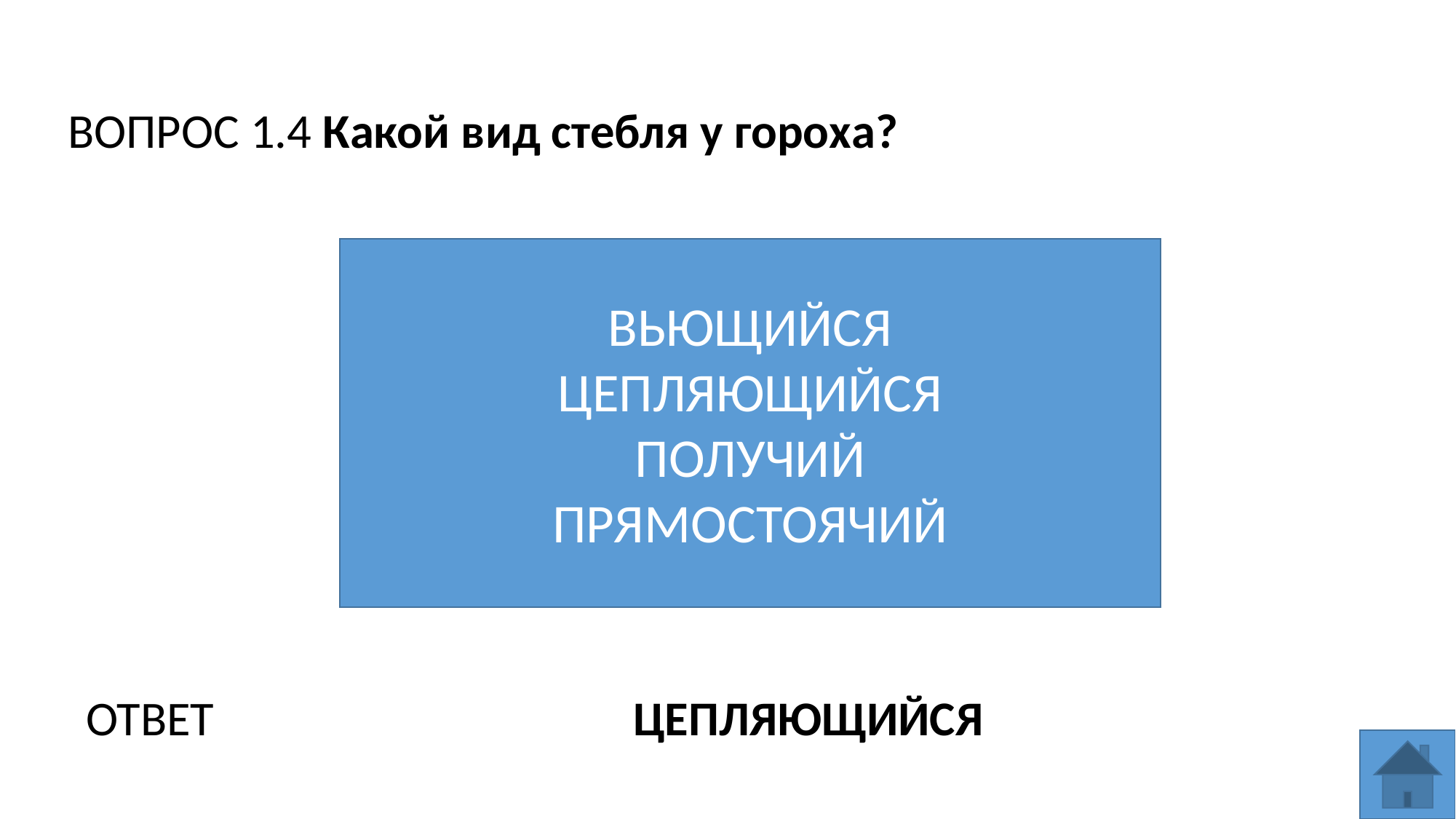

ВОПРОС 1.4 Какой вид стебля у гороха?
ВЬЮЩИЙСЯ
ЦЕПЛЯЮЩИЙСЯ
ПОЛУЧИЙ
ПРЯМОСТОЯЧИЙ
ЦЕПЛЯЮЩИЙСЯ
ОТВЕТ